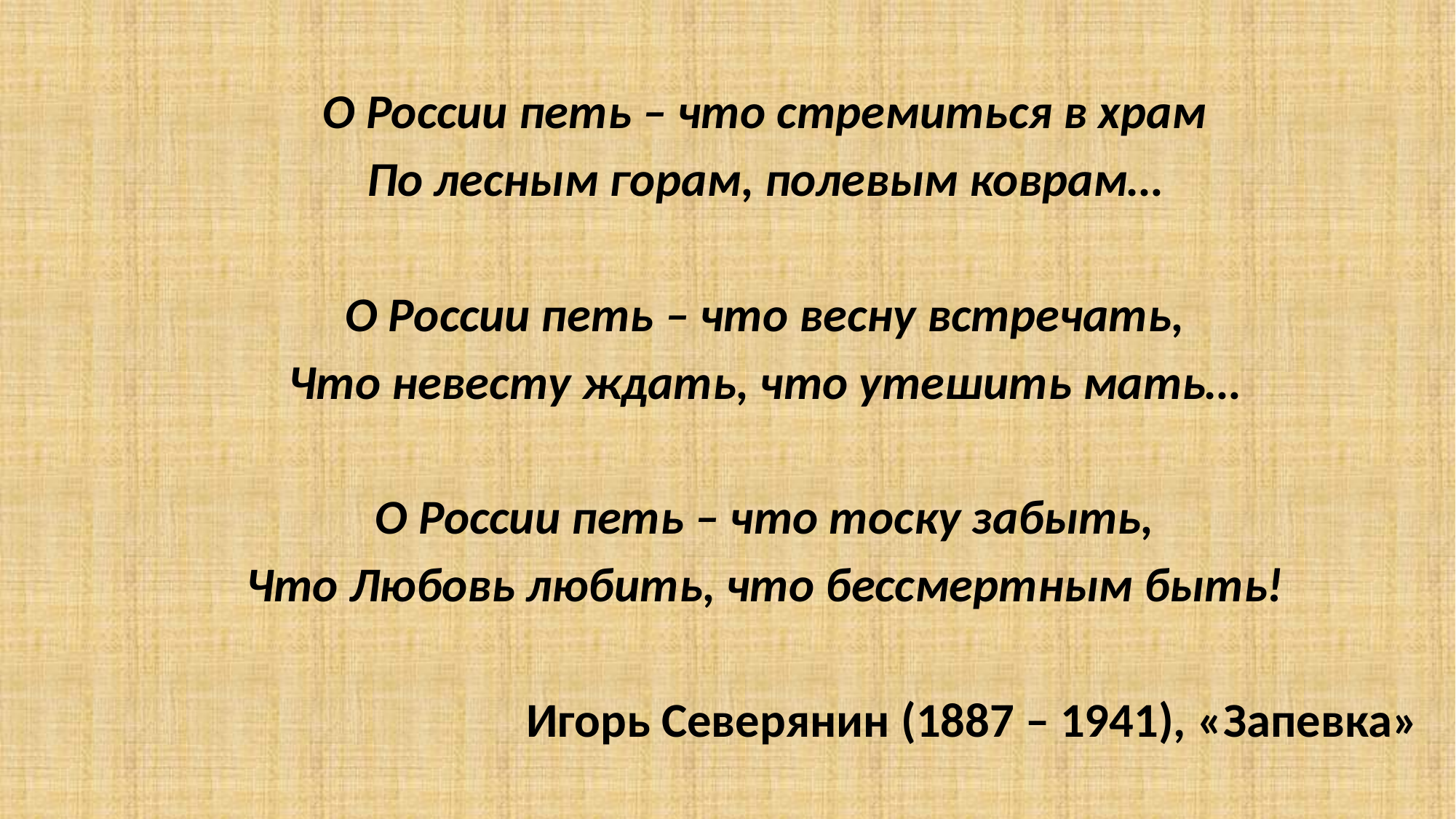

О России петь – что стремиться в храм
По лесным горам, полевым коврам…

О России петь – что весну встречать,
Что невесту ждать, что утешить мать…

О России петь – что тоску забыть,
Что Любовь любить, что бессмертным быть!

Игорь Северянин (1887 – 1941), «Запевка»